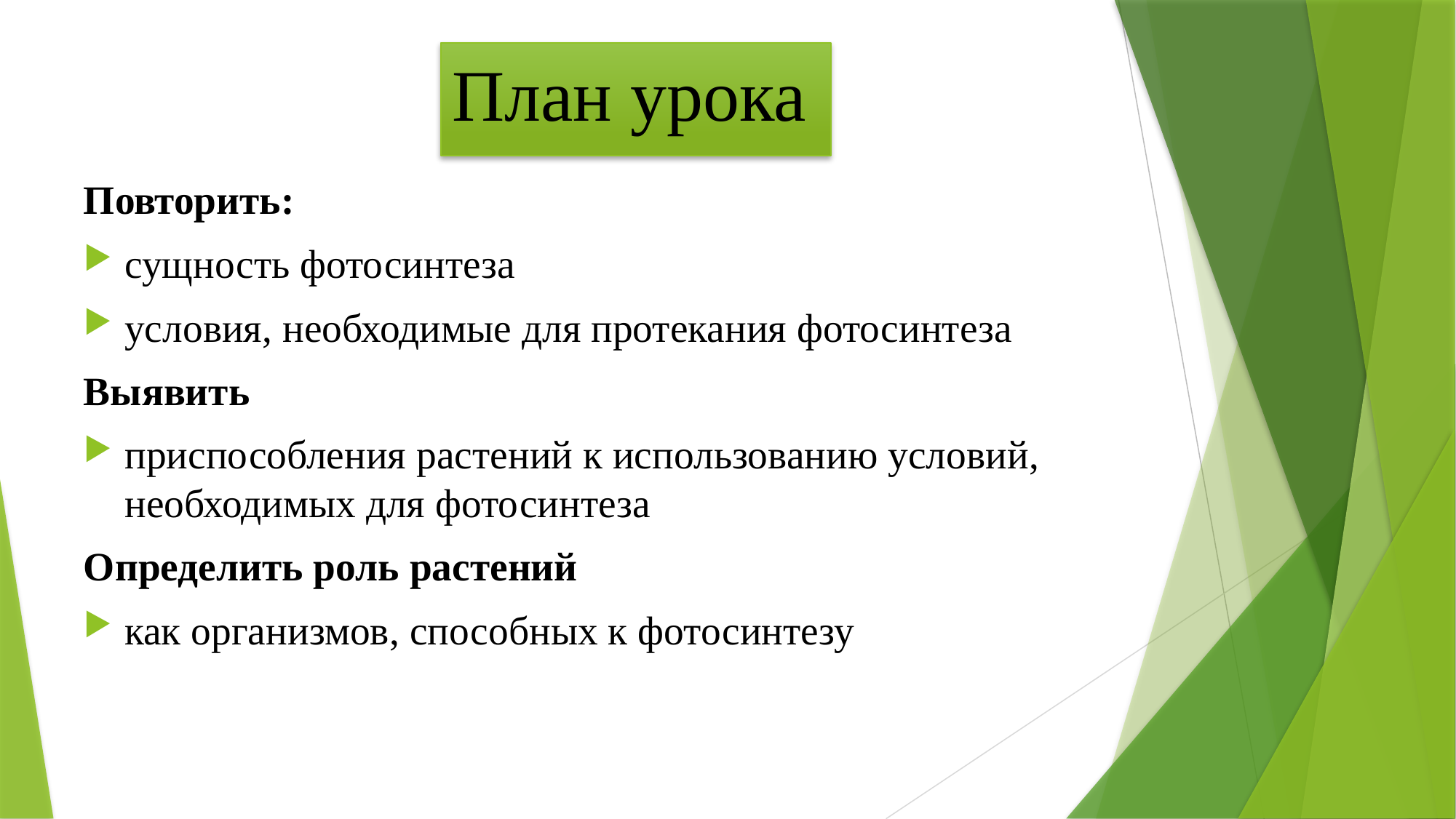

# План урока
Повторить:
сущность фотосинтеза
условия, необходимые для протекания фотосинтеза
Выявить
приспособления растений к использованию условий, необходимых для фотосинтеза
Определить роль растений
как организмов, способных к фотосинтезу